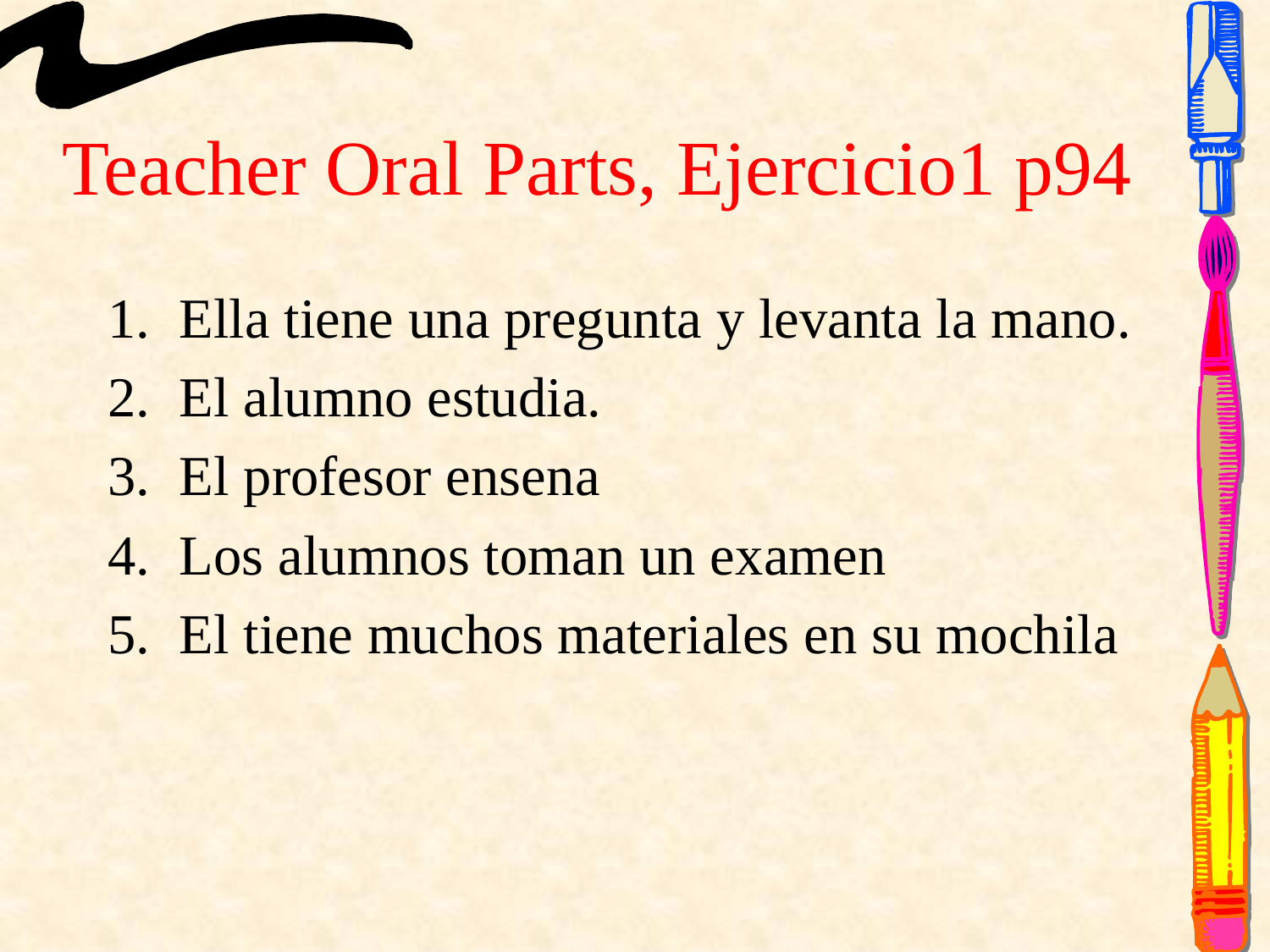

# Teacher Oral Parts, Ejercicio1 p94
Ella tiene una pregunta y levanta la mano.
El alumno estudia.
El profesor ensena
Los alumnos toman un examen
El tiene muchos materiales en su mochila